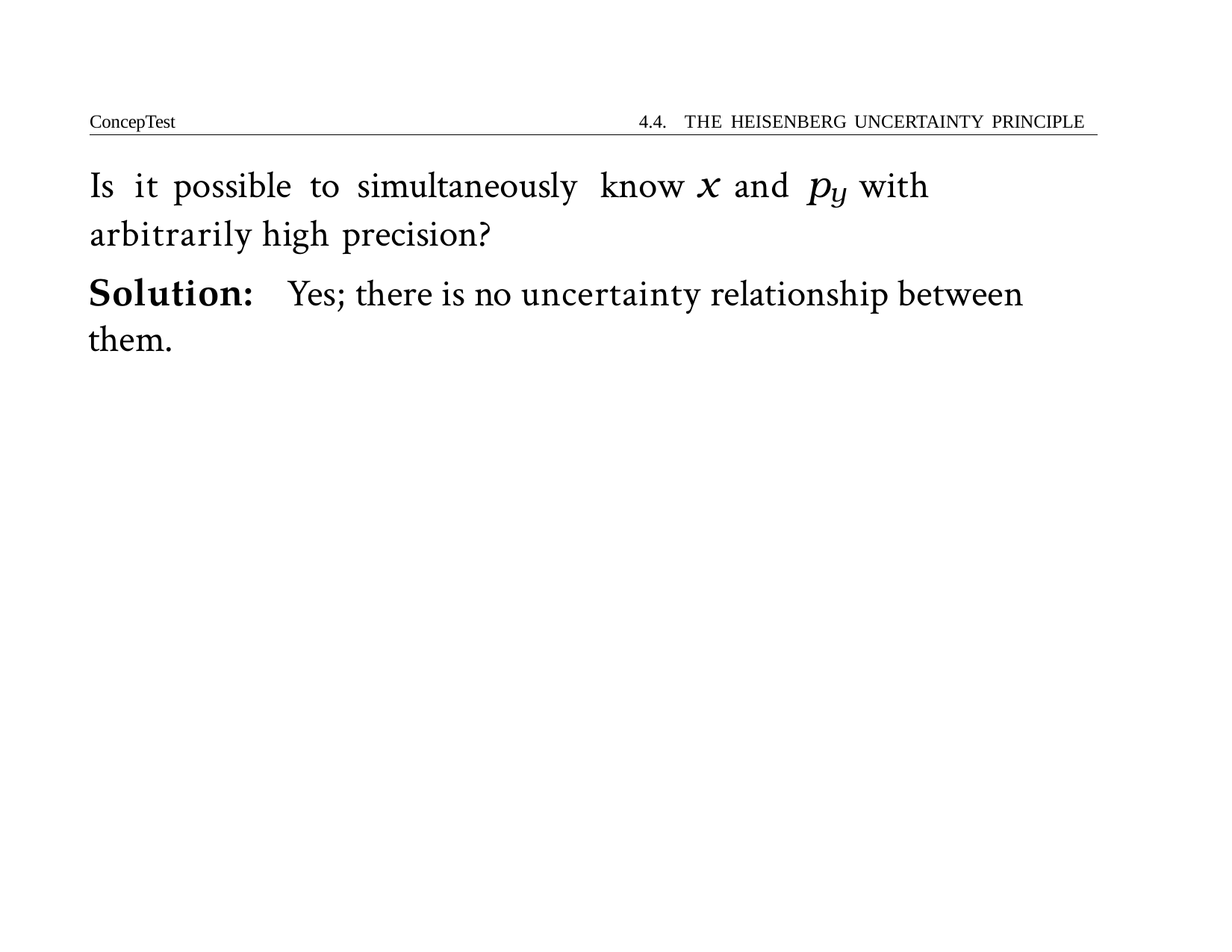

ConcepTest	4.4.  THE HEISENBERG UNCERTAINTY PRINCIPLE

# Is	it	possible	to	simultaneously	know	x and	py	with	arbitrarily high precision?
Solution:	Yes; there is no uncertainty relationship between them.